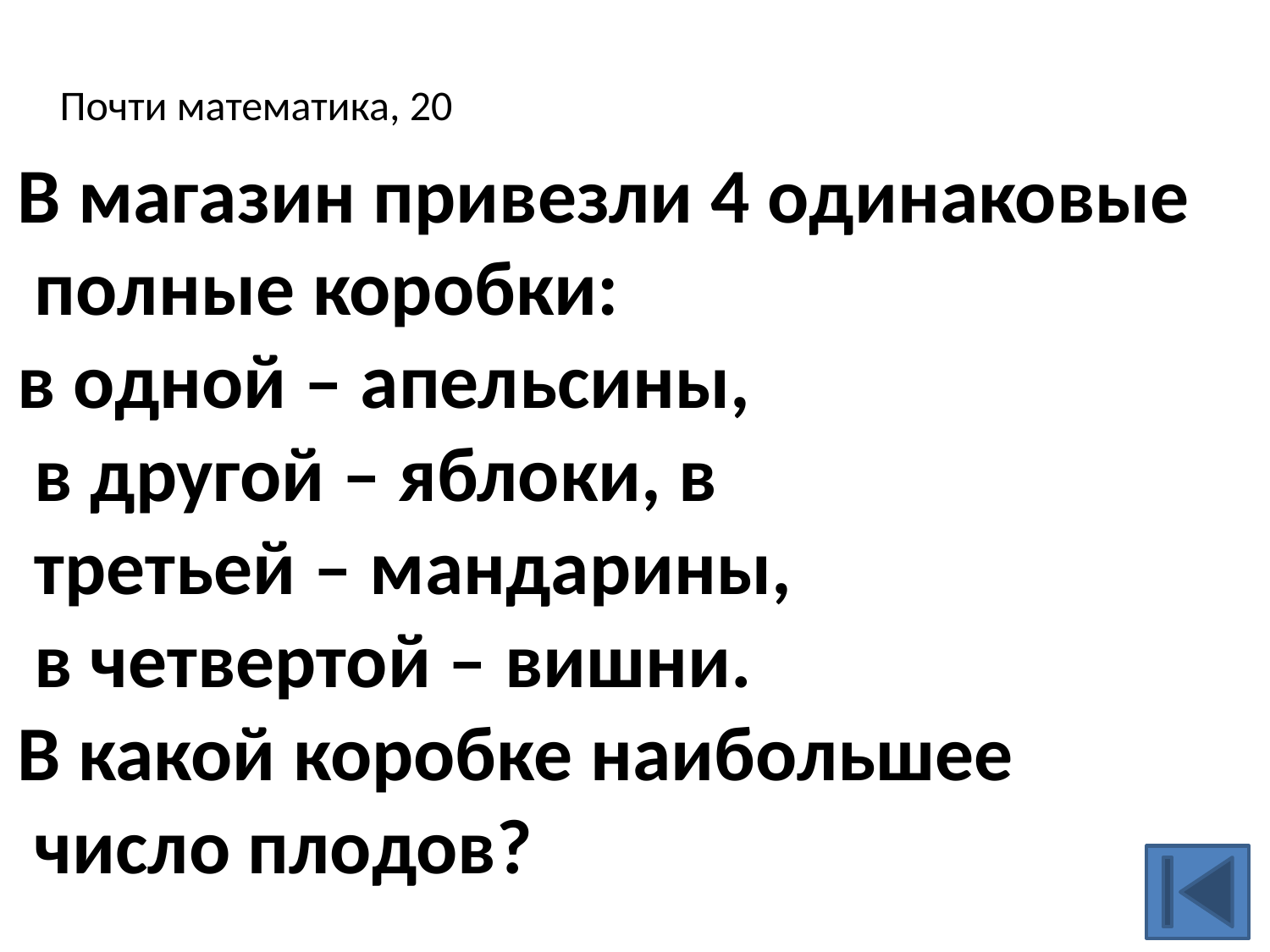

Почти математика, 20
В магазин привезли 4 одинаковые
 полные коробки:
в одной – апельсины,
 в другой – яблоки, в
 третьей – мандарины,
 в четвертой – вишни.
В какой коробке наибольшее
 число плодов?